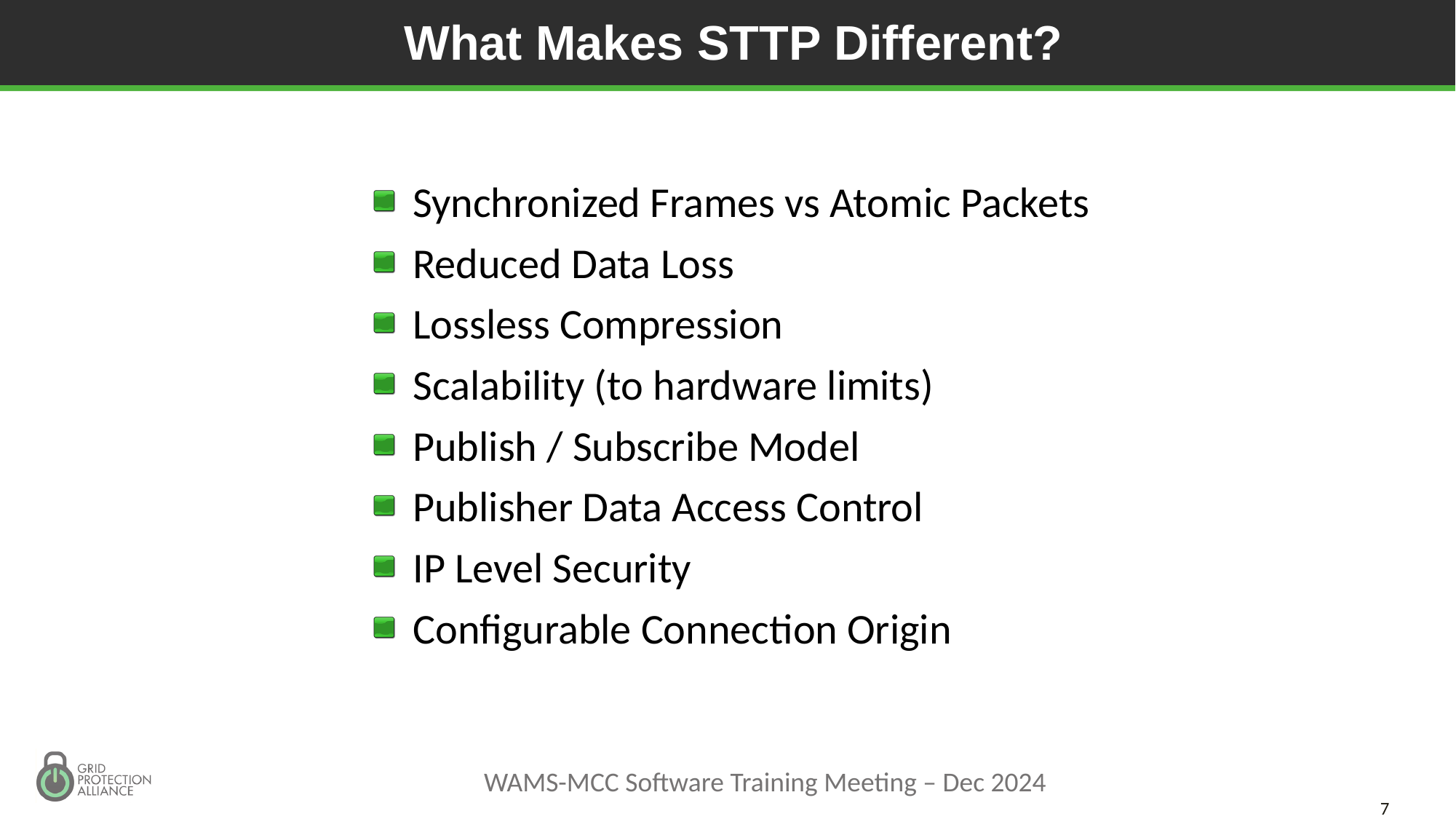

# What Makes STTP Different?
Synchronized Frames vs Atomic Packets
Reduced Data Loss
Lossless Compression
Scalability (to hardware limits)
Publish / Subscribe Model
Publisher Data Access Control
IP Level Security
Configurable Connection Origin

WAMS-MCC Software Training Meeting – Dec 2024